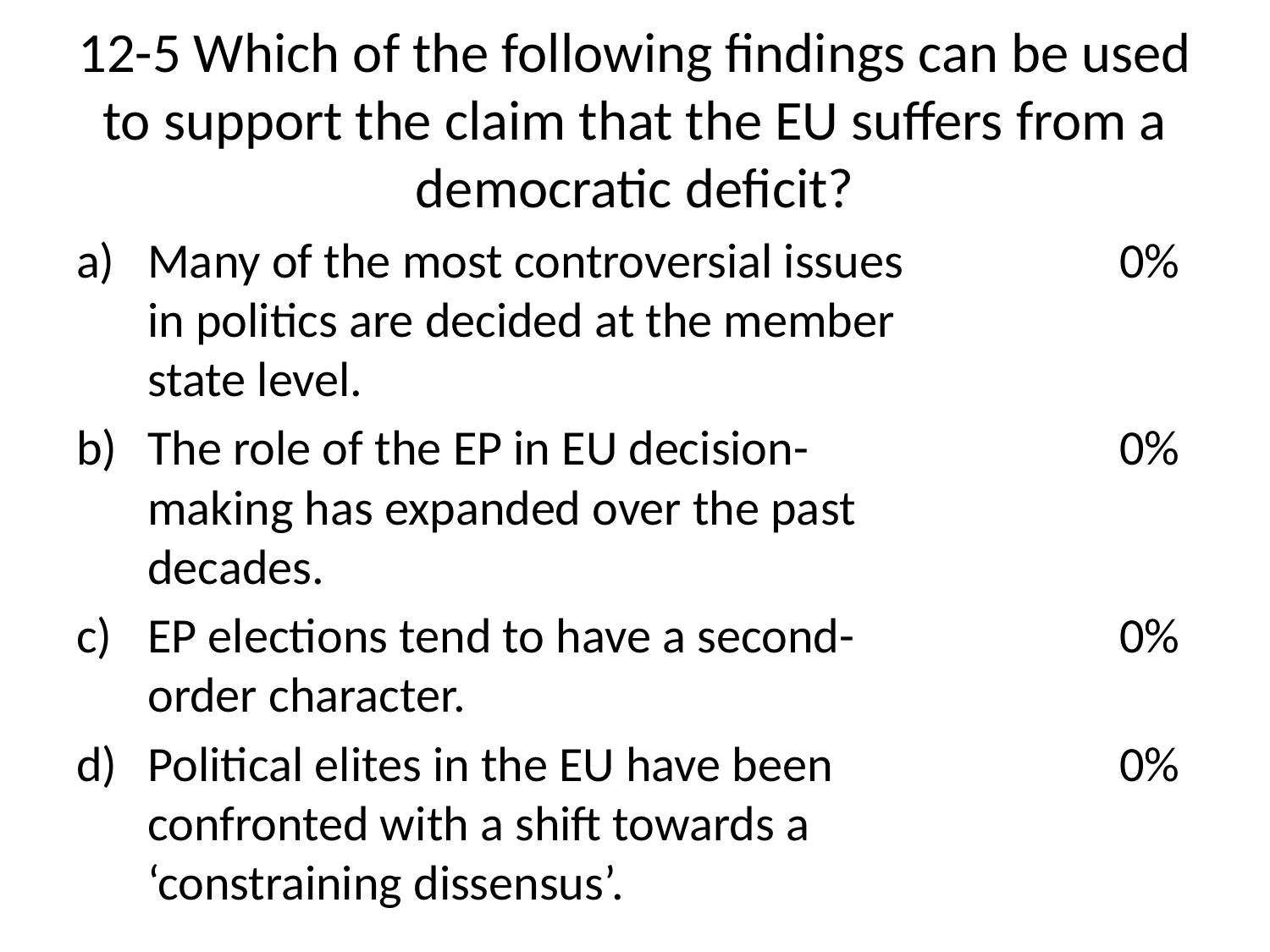

# 12-5 Which of the following findings can be used to support the claim that the EU suffers from a democratic deficit?
Many of the most controversial issues in politics are decided at the member state level.
The role of the EP in EU decision-making has expanded over the past decades.
EP elections tend to have a second-order character.
Political elites in the EU have been confronted with a shift towards a ‘constraining dissensus’.
0%
0%
0%
0%